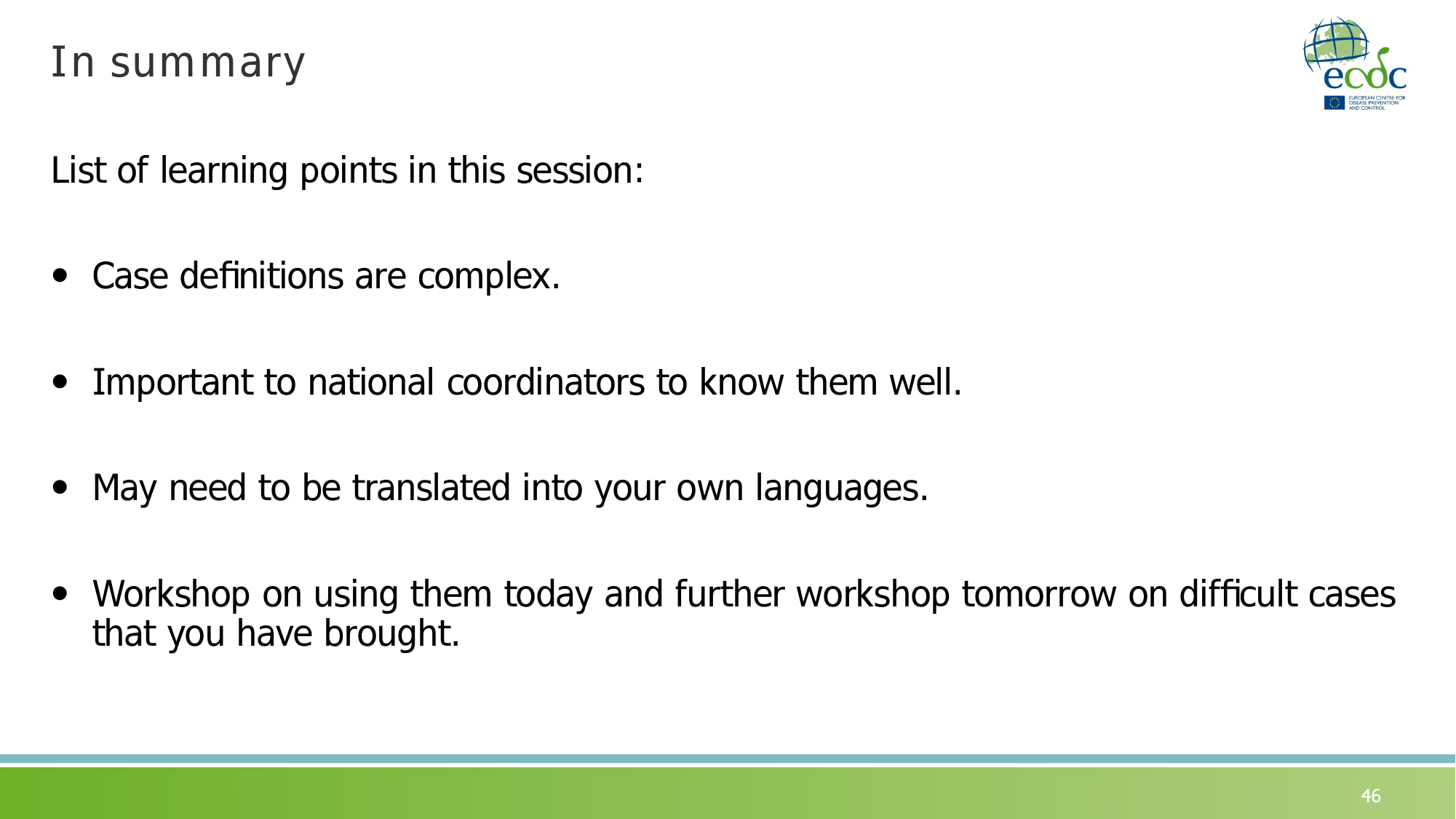

# In summary
List of learning points in this session:

Case definitions are complex.

Important to national coordinators to know them well.

May need to be translated into your own languages.

Workshop on using them today and further workshop tomorrow on difficult cases that you have brought.
46